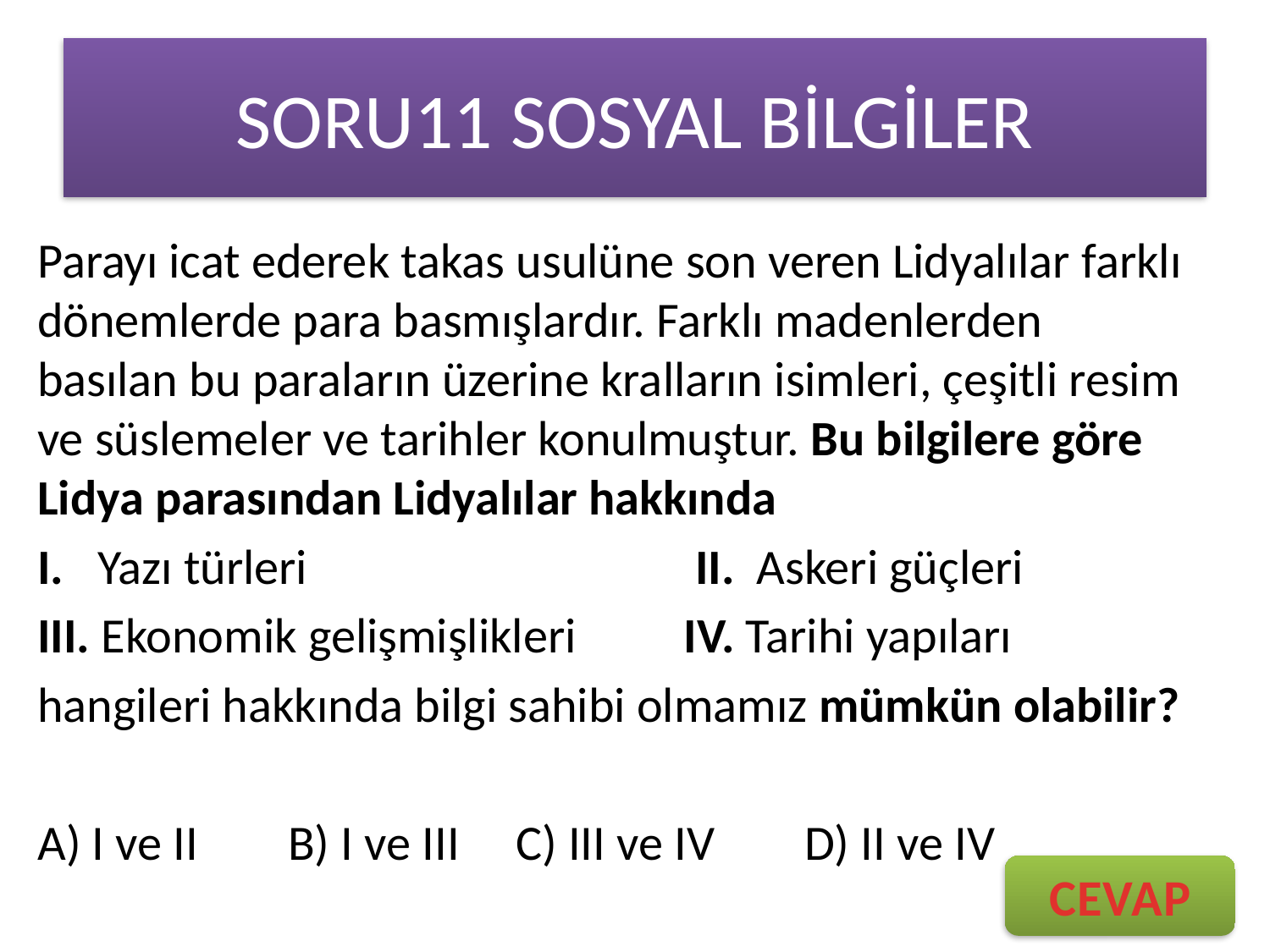

# SORU11 SOSYAL BİLGİLER
Parayı icat ederek takas usulüne son veren Lidyalılar farklı dönemlerde para basmışlardır. Farklı madenlerden basılan bu paraların üzerine kralların isimleri, çeşitli resim ve süslemeler ve tarihler konulmuştur. Bu bilgilere göre Lidya parasından Lidyalılar hakkında
I.   Yazı türleri       			  II.  Askeri güçleri
III. Ekonomik gelişmişlikleri  	 IV. Tarihi yapıları
hangileri hakkında bilgi sahibi olmamız mümkün olabilir?

A) I ve II        B) I ve III     C) III ve IV        D) II ve IV
CEVAP